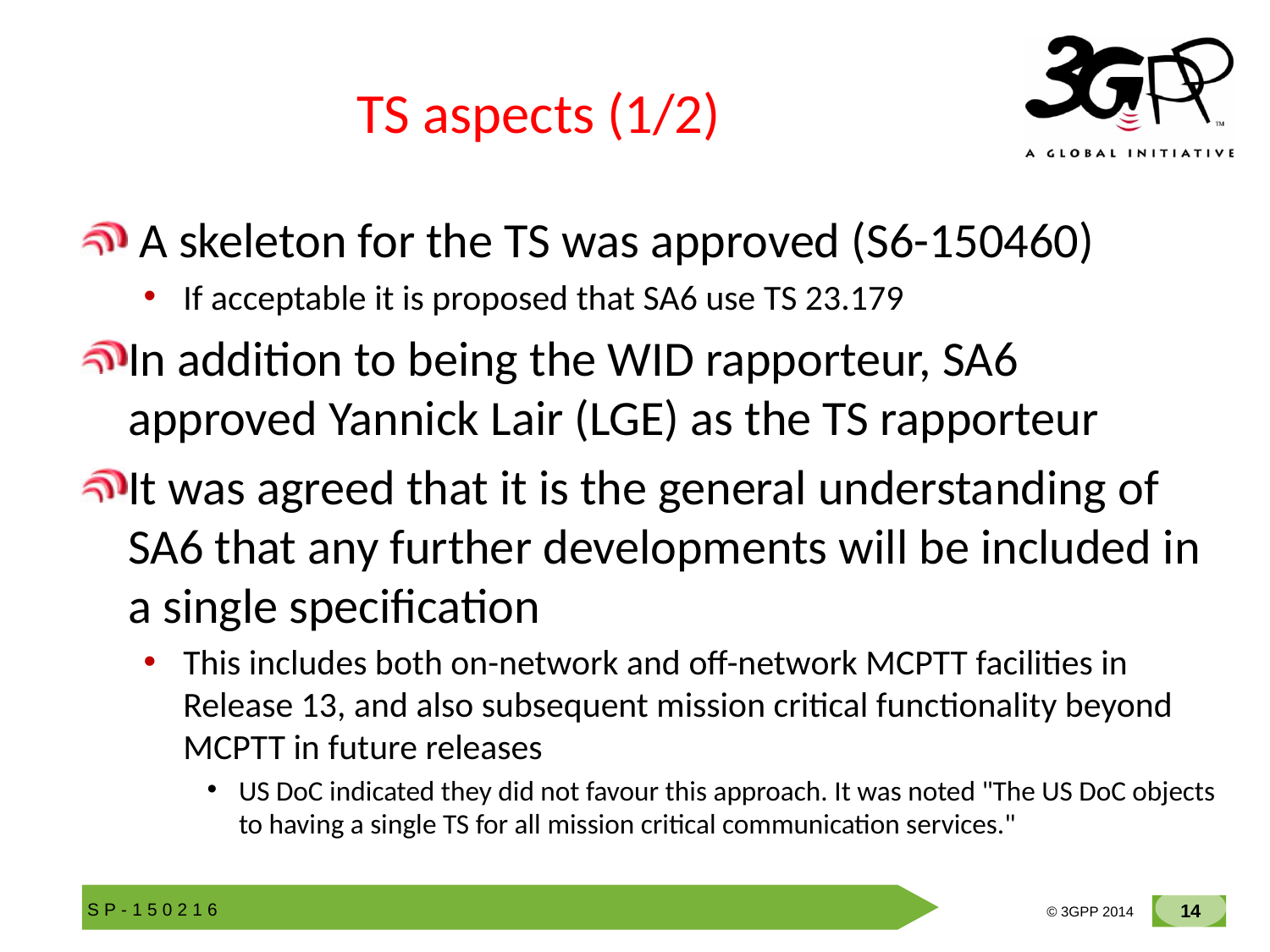

# TS aspects (1/2)
 A skeleton for the TS was approved (S6-150460)
If acceptable it is proposed that SA6 use TS 23.179
In addition to being the WID rapporteur, SA6 approved Yannick Lair (LGE) as the TS rapporteur
It was agreed that it is the general understanding of SA6 that any further developments will be included in a single specification
This includes both on-network and off-network MCPTT facilities in Release 13, and also subsequent mission critical functionality beyond MCPTT in future releases
US DoC indicated they did not favour this approach. It was noted "The US DoC objects to having a single TS for all mission critical communication services."